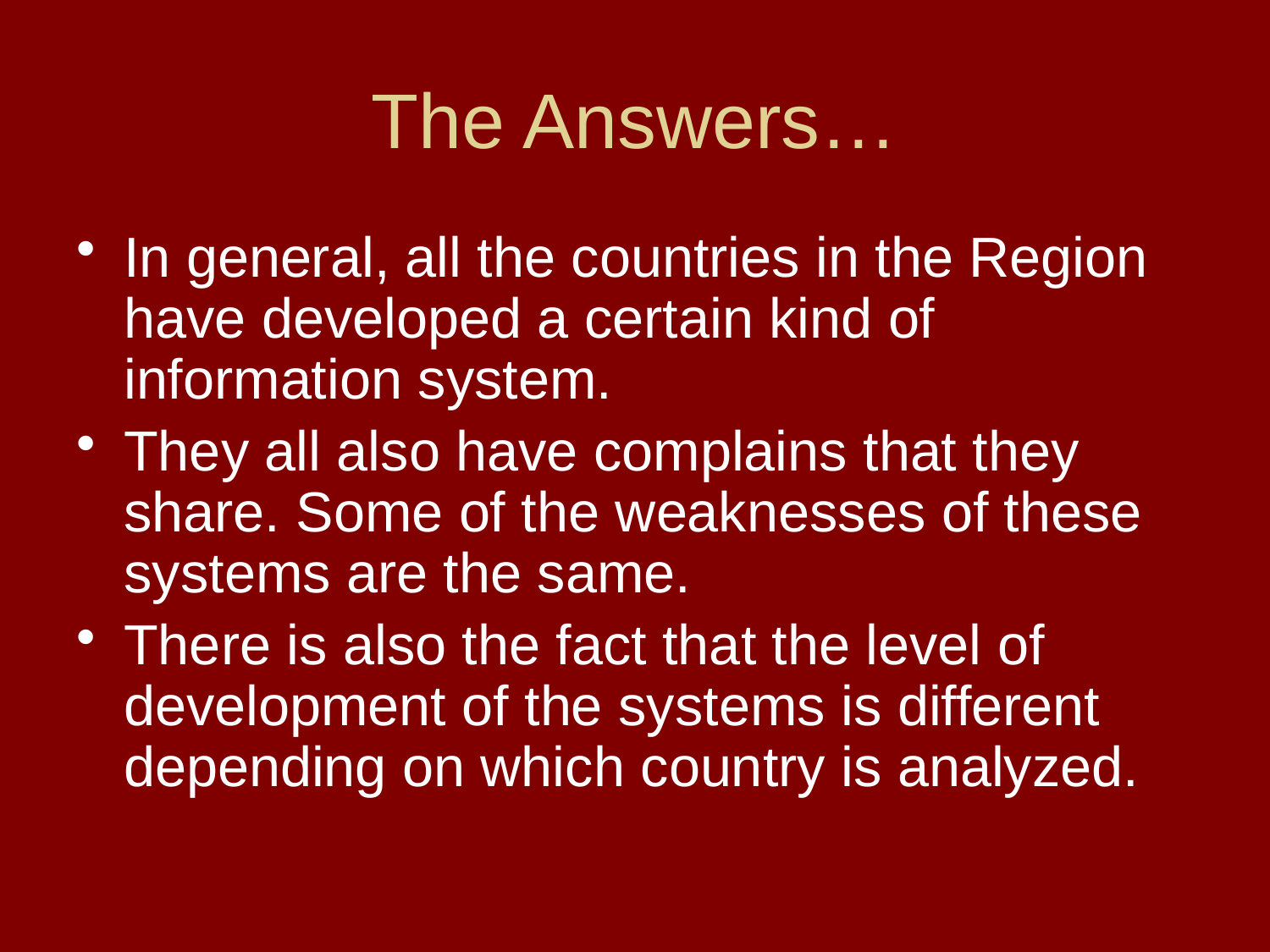

# The Answers…
In general, all the countries in the Region have developed a certain kind of information system.
They all also have complains that they share. Some of the weaknesses of these systems are the same.
There is also the fact that the level of development of the systems is different depending on which country is analyzed.